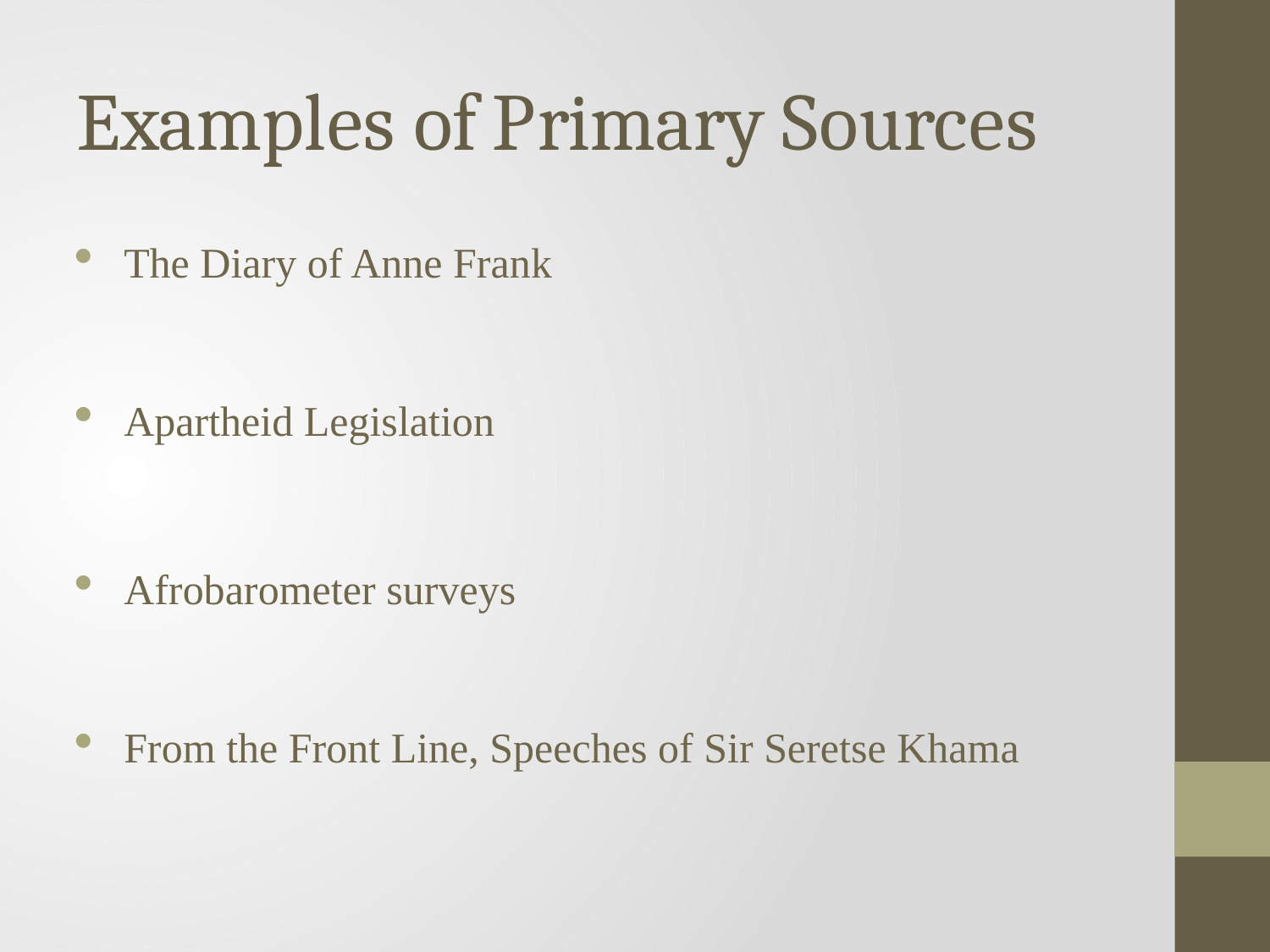

# Examples of Primary Sources
The Diary of Anne Frank

Apartheid Legislation

Afrobarometer surveys

From the Front Line, Speeches of Sir Seretse Khama